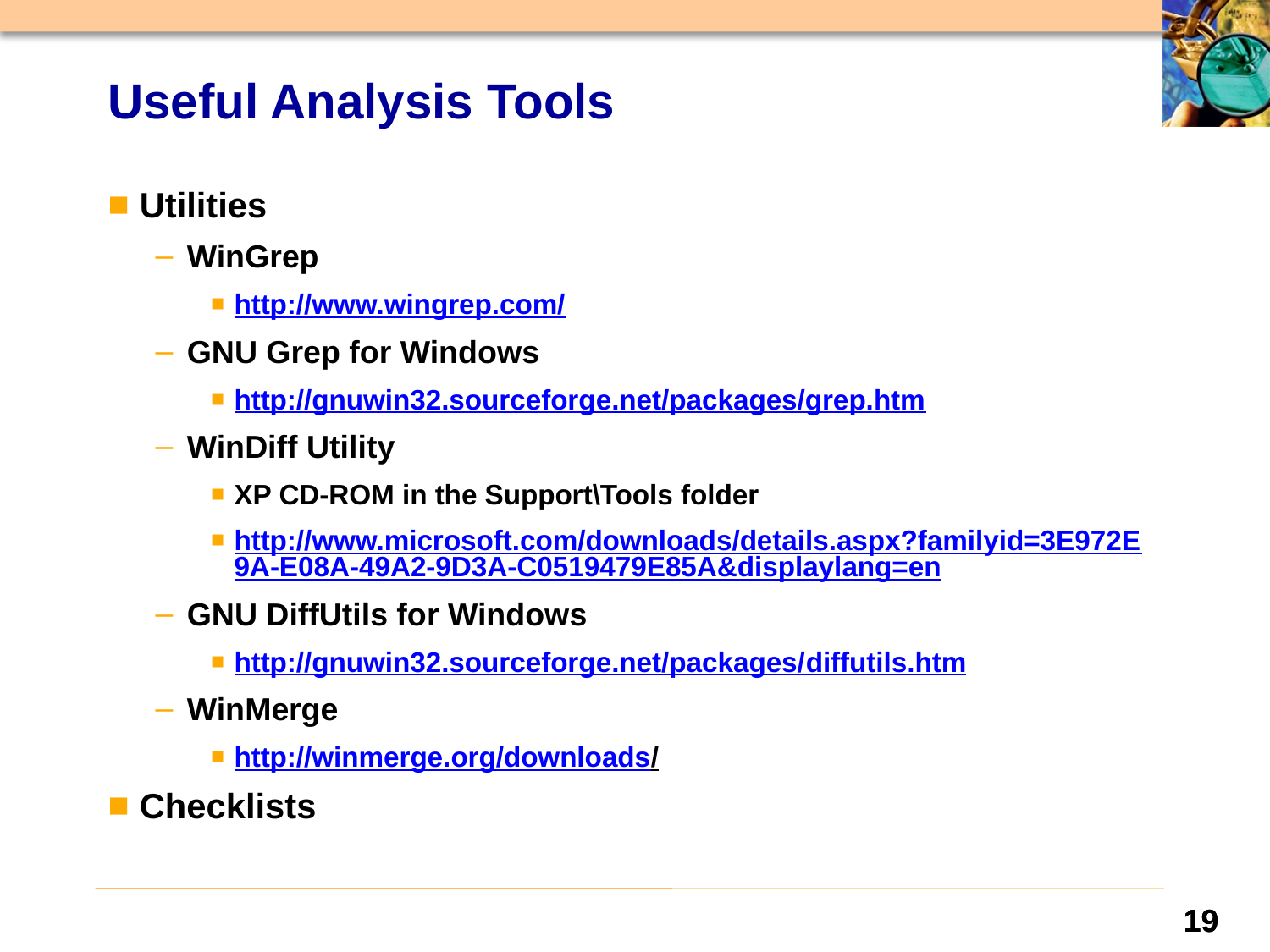

# Useful Analysis Tools
Utilities
WinGrep
http://www.wingrep.com/
GNU Grep for Windows
http://gnuwin32.sourceforge.net/packages/grep.htm
WinDiff Utility
XP CD-ROM in the Support\Tools folder
http://www.microsoft.com/downloads/details.aspx?familyid=3E972E9A-E08A-49A2-9D3A-C0519479E85A&displaylang=en
GNU DiffUtils for Windows
http://gnuwin32.sourceforge.net/packages/diffutils.htm
WinMerge
http://winmerge.org/downloads/
Checklists
19